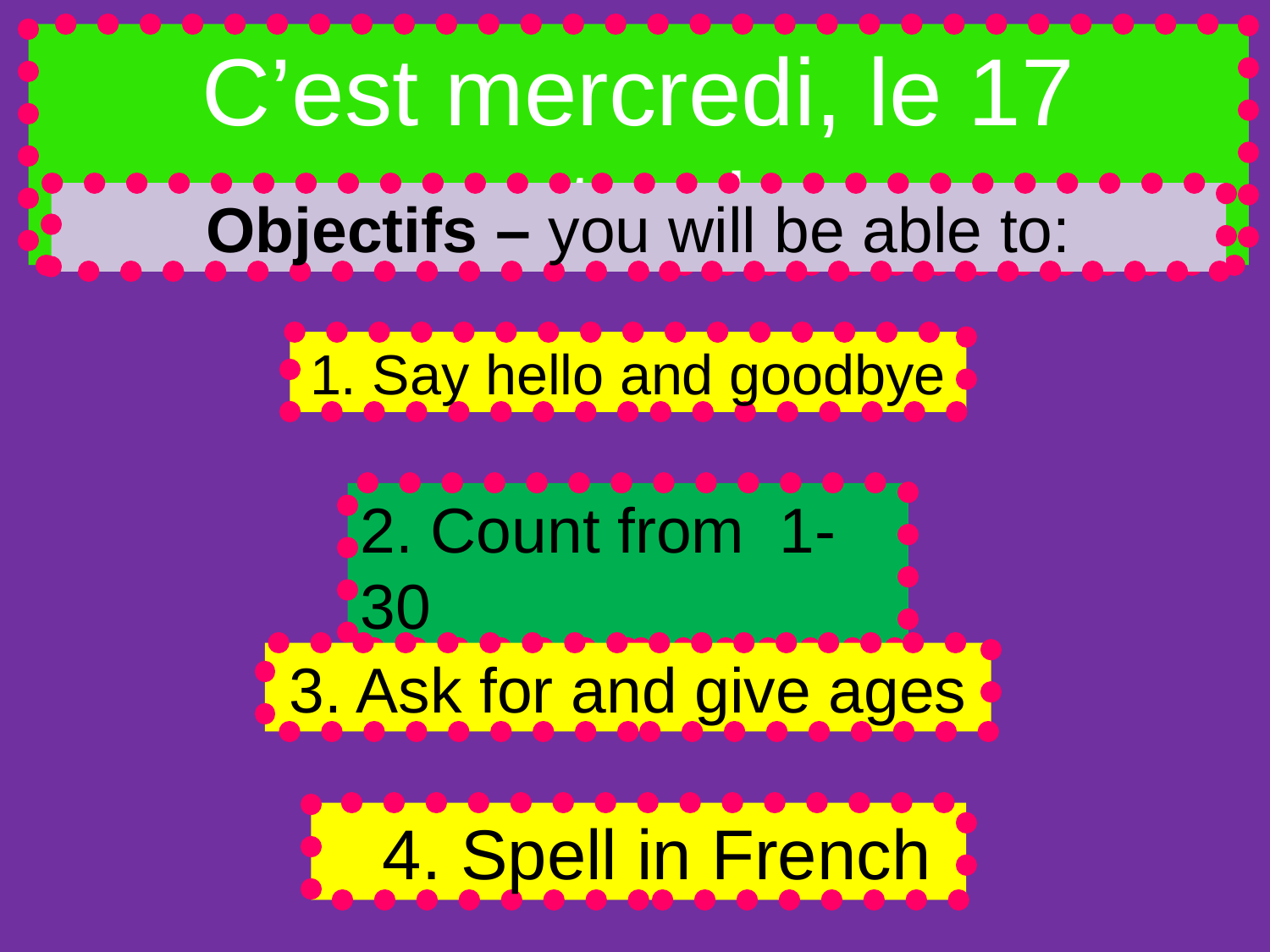

C’est mercredi, le 17 septembre
Objectifs – you will be able to:
1. Say hello and goodbye
2. Count from  1-30
3. Ask for and give ages
   4. Spell in French